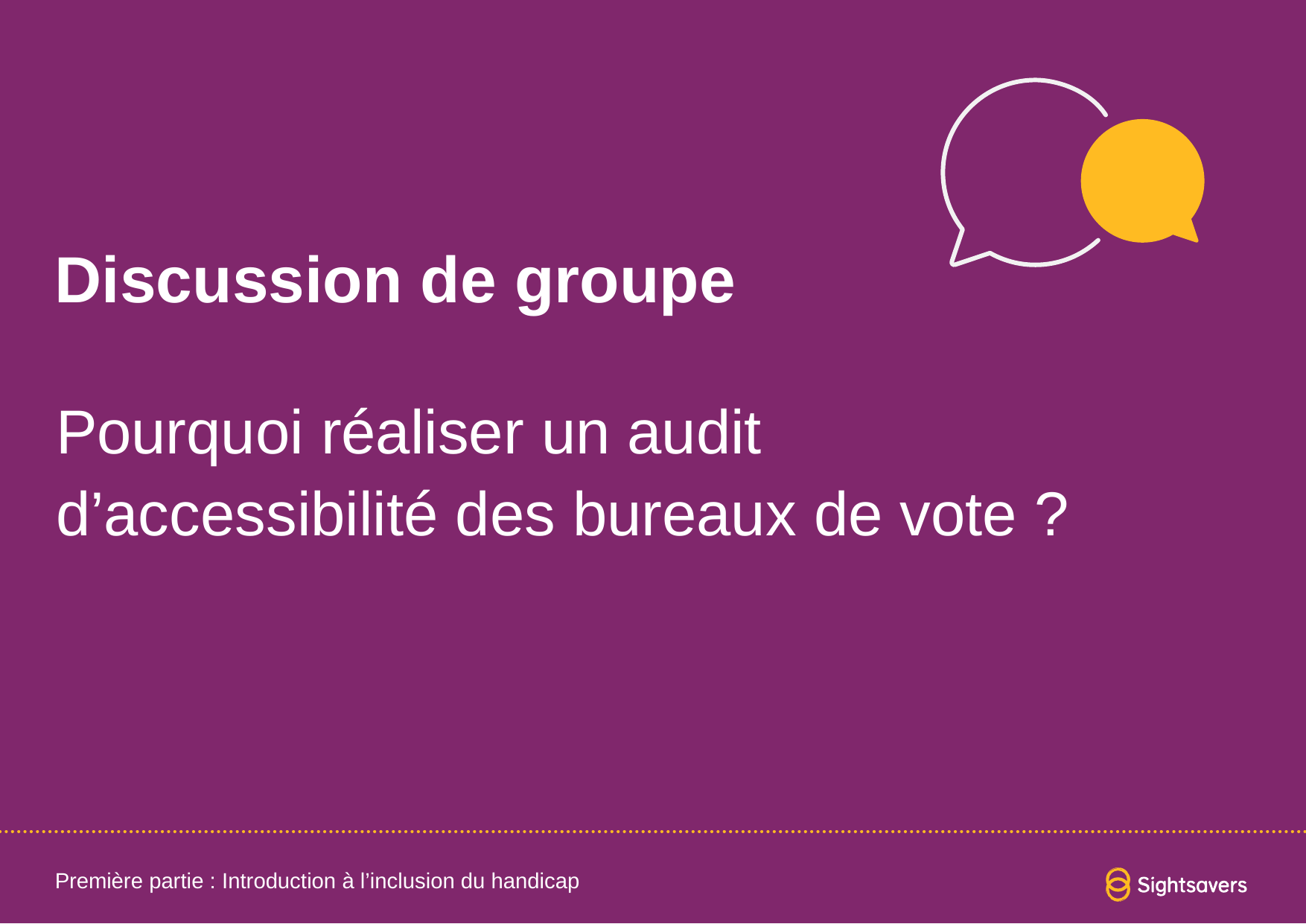

# Discussion de groupe
Pourquoi réaliser un audit
d’accessibilité des bureaux de vote ?
Première partie : Introduction à l’inclusion du handicap